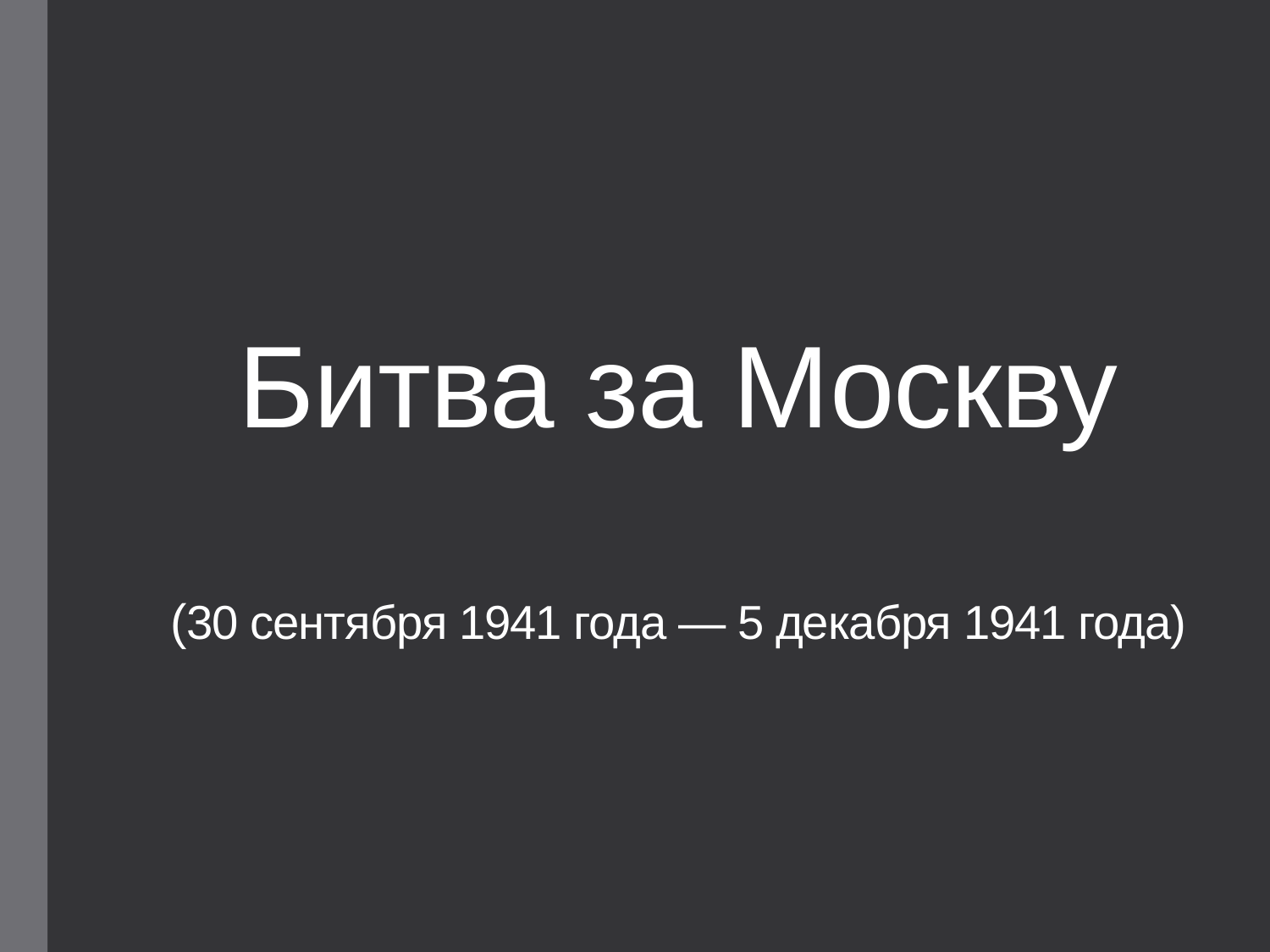

# Битва за Москву (30 сентября 1941 года — 5 декабря 1941 года)